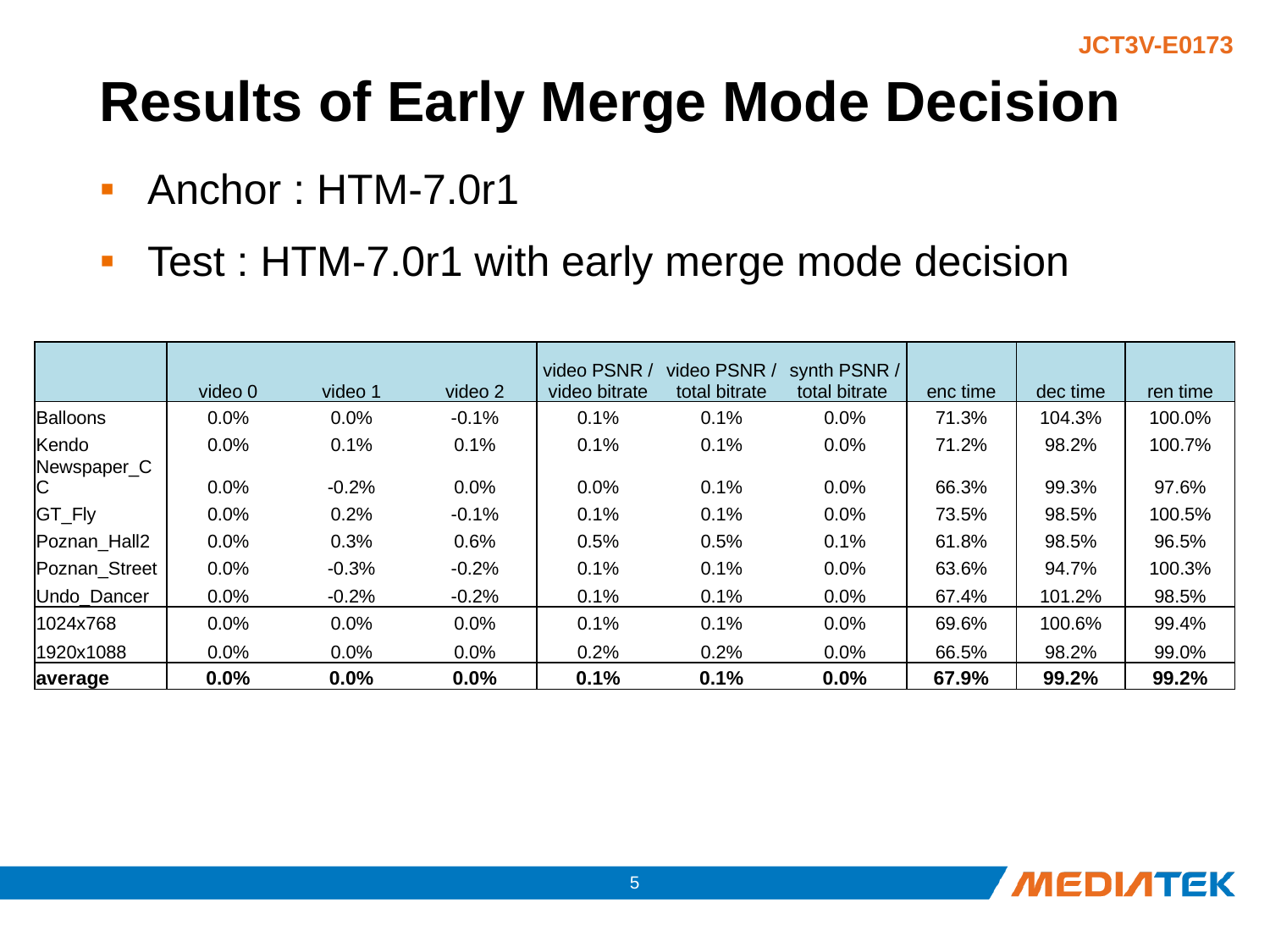

# Results of Early Merge Mode Decision
Anchor : HTM-7.0r1
Test : HTM-7.0r1 with early merge mode decision

|  | video 0 | video 1 | video 2 | video PSNR / video bitrate | video PSNR / total bitrate | synth PSNR / total bitrate | enc time | dec time | ren time |
| --- | --- | --- | --- | --- | --- | --- | --- | --- | --- |
| Balloons | 0.0% | 0.0% | -0.1% | 0.1% | 0.1% | 0.0% | 71.3% | 104.3% | 100.0% |
| Kendo | 0.0% | 0.1% | 0.1% | 0.1% | 0.1% | 0.0% | 71.2% | 98.2% | 100.7% |
| Newspaper\_CC | 0.0% | -0.2% | 0.0% | 0.0% | 0.1% | 0.0% | 66.3% | 99.3% | 97.6% |
| GT\_Fly | 0.0% | 0.2% | -0.1% | 0.1% | 0.1% | 0.0% | 73.5% | 98.5% | 100.5% |
| Poznan\_Hall2 | 0.0% | 0.3% | 0.6% | 0.5% | 0.5% | 0.1% | 61.8% | 98.5% | 96.5% |
| Poznan\_Street | 0.0% | -0.3% | -0.2% | 0.1% | 0.1% | 0.0% | 63.6% | 94.7% | 100.3% |
| Undo\_Dancer | 0.0% | -0.2% | -0.2% | 0.1% | 0.1% | 0.0% | 67.4% | 101.2% | 98.5% |
| 1024x768 | 0.0% | 0.0% | 0.0% | 0.1% | 0.1% | 0.0% | 69.6% | 100.6% | 99.4% |
| 1920x1088 | 0.0% | 0.0% | 0.0% | 0.2% | 0.2% | 0.0% | 66.5% | 98.2% | 99.0% |
| average | 0.0% | 0.0% | 0.0% | 0.1% | 0.1% | 0.0% | 67.9% | 99.2% | 99.2% |
5